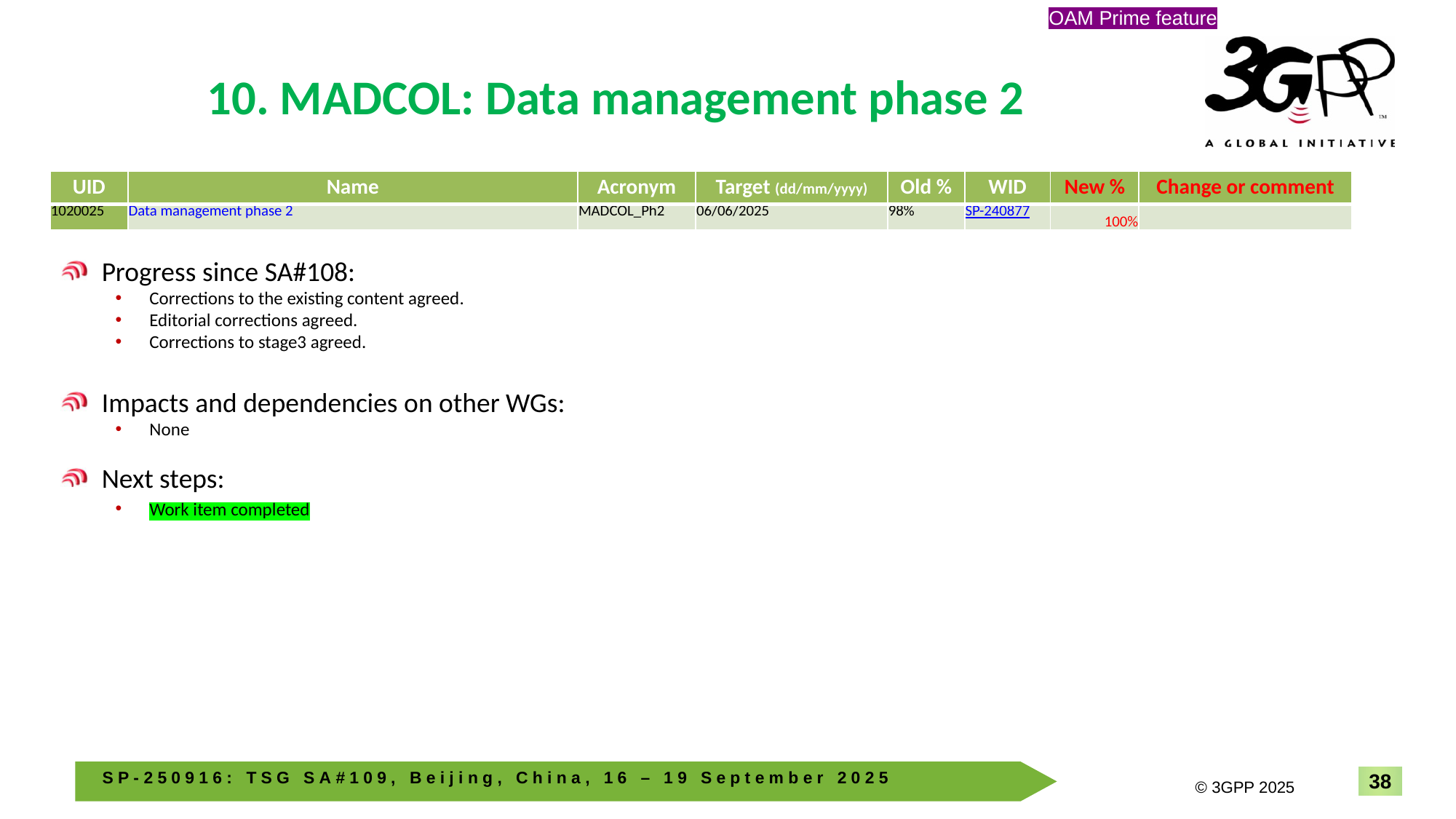

OAM Prime feature
# 10. MADCOL: Data management phase 2
| UID | Name | Acronym | Target (dd/mm/yyyy) | Old % | WID | New % | Change or comment |
| --- | --- | --- | --- | --- | --- | --- | --- |
| 1020025 | Data management phase 2 | MADCOL\_Ph2 | 06/06/2025 | 98% | SP-240877 | 100% |  |
Progress since SA#108:
Corrections to the existing content agreed.
Editorial corrections agreed.
Corrections to stage3 agreed.

Impacts and dependencies on other WGs:
None

Next steps:
Work item completed